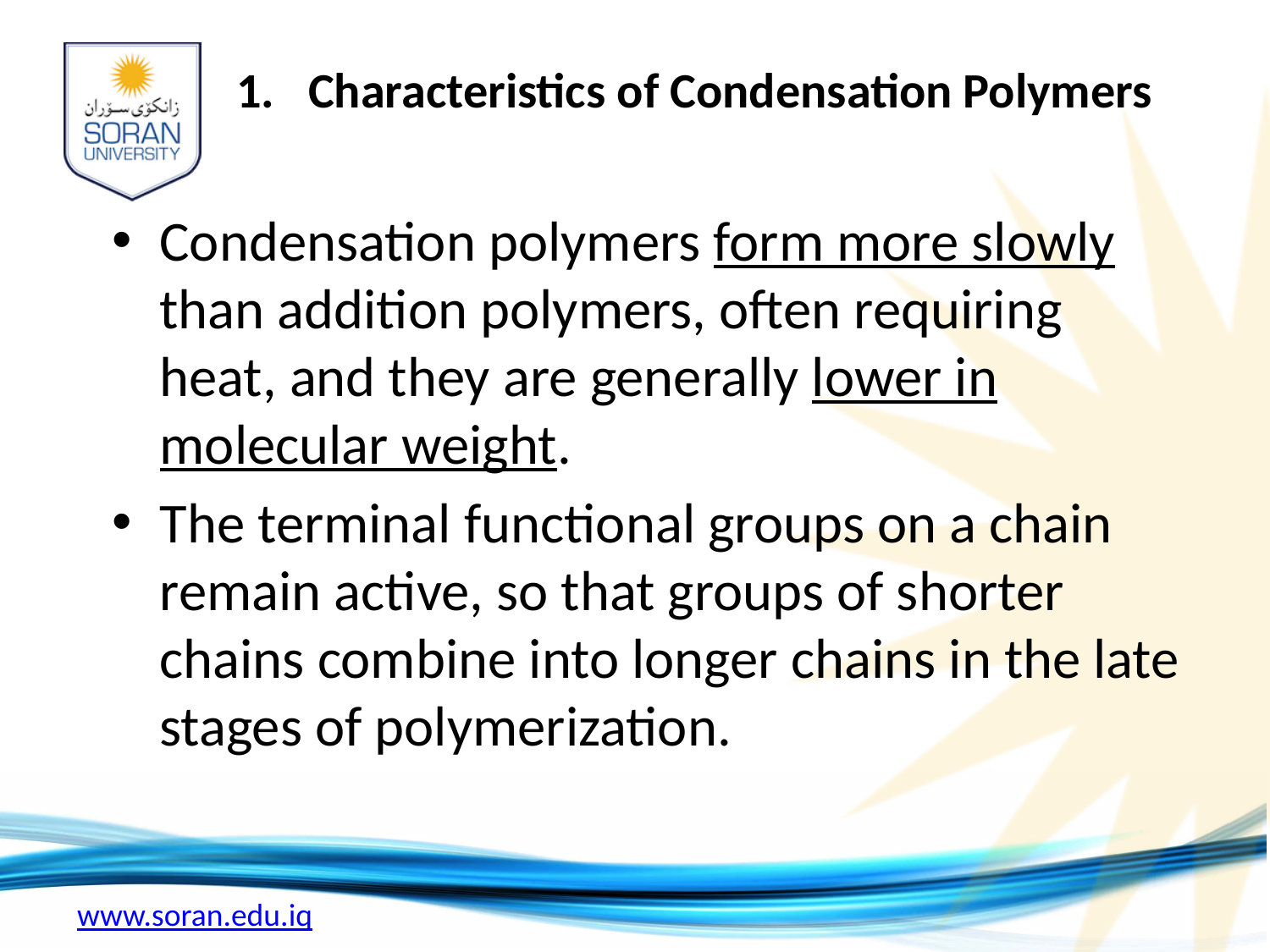

# 1.   Characteristics of Condensation Polymers
Condensation polymers form more slowly than addition polymers, often requiring heat, and they are generally lower in molecular weight.
The terminal functional groups on a chain remain active, so that groups of shorter chains combine into longer chains in the late stages of polymerization.